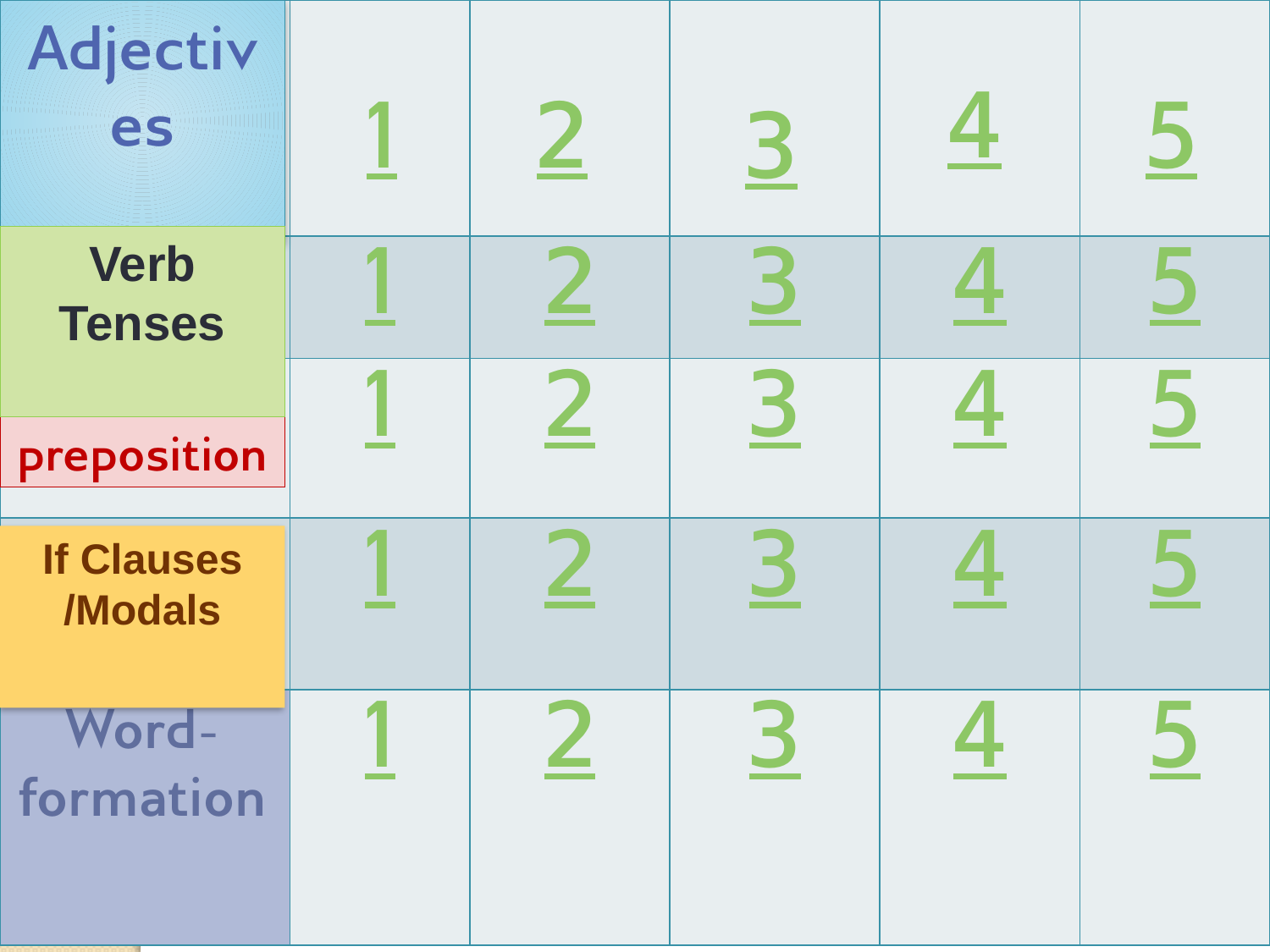

Adjectives

|  |  |  |  |  |  |
| --- | --- | --- | --- | --- | --- |
|  | 1 | 2 | 3 | 4 | 5 |
|  | 1 | 2 | 3 | 4 | 5 |
|  | 1 | 2 | 3 | 4 | 5 |
|  | 1 | 2 | 3 | 4 | 5 |
4
1
2
5
3
Verb Tenses

Verb with  preposition
If Clauses /Modals

Word-formation